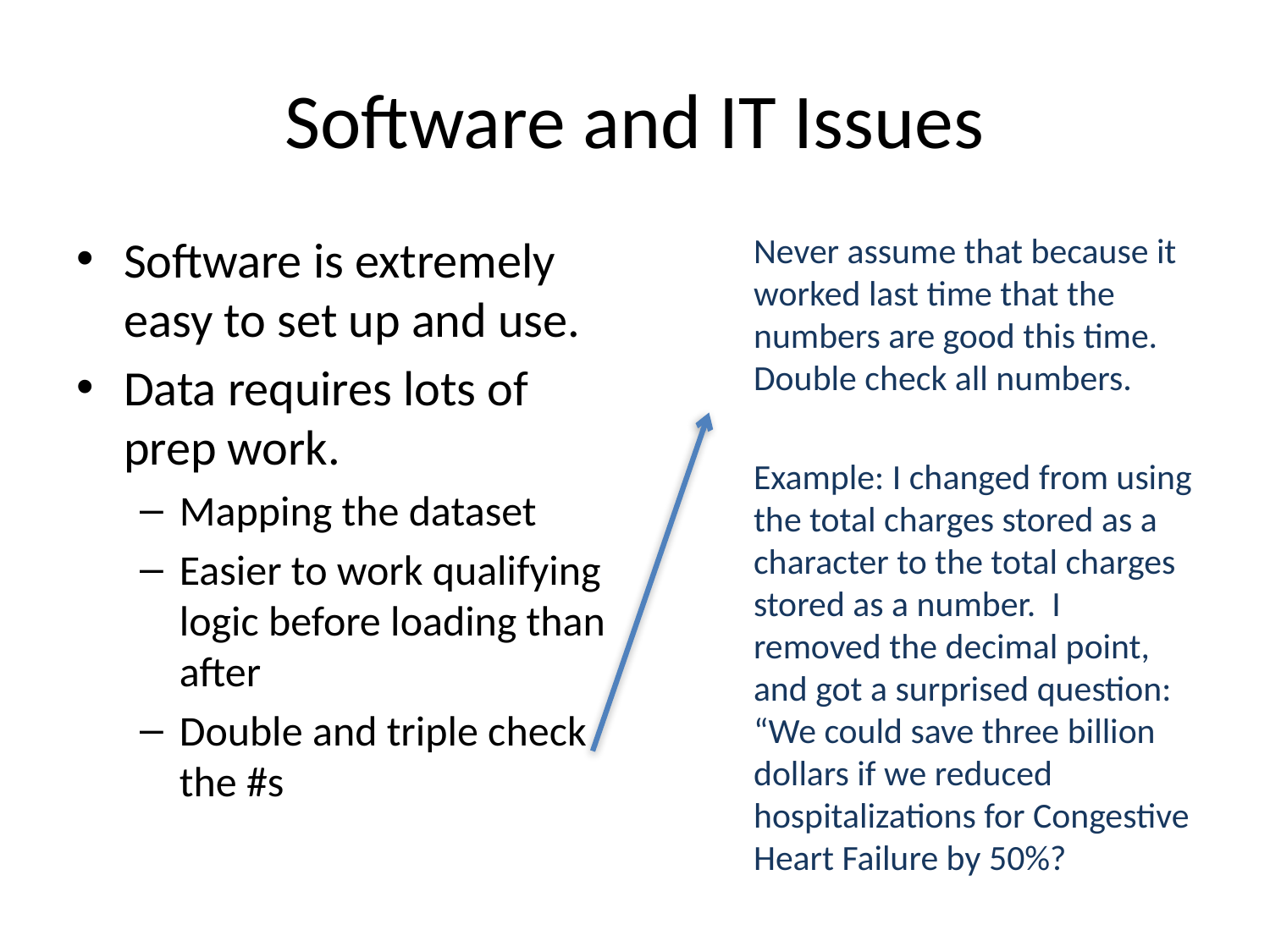

# Software and IT Issues
Software is extremely easy to set up and use.
Data requires lots of prep work.
Mapping the dataset
Easier to work qualifying logic before loading than after
Double and triple check the #s

Never assume that because it worked last time that the numbers are good this time.  Double check all numbers.

Example: I changed from using the total charges stored as a character to the total charges stored as a number.  I removed the decimal point, and got a surprised question: “We could save three billion dollars if we reduced hospitalizations for Congestive Heart Failure by 50%?